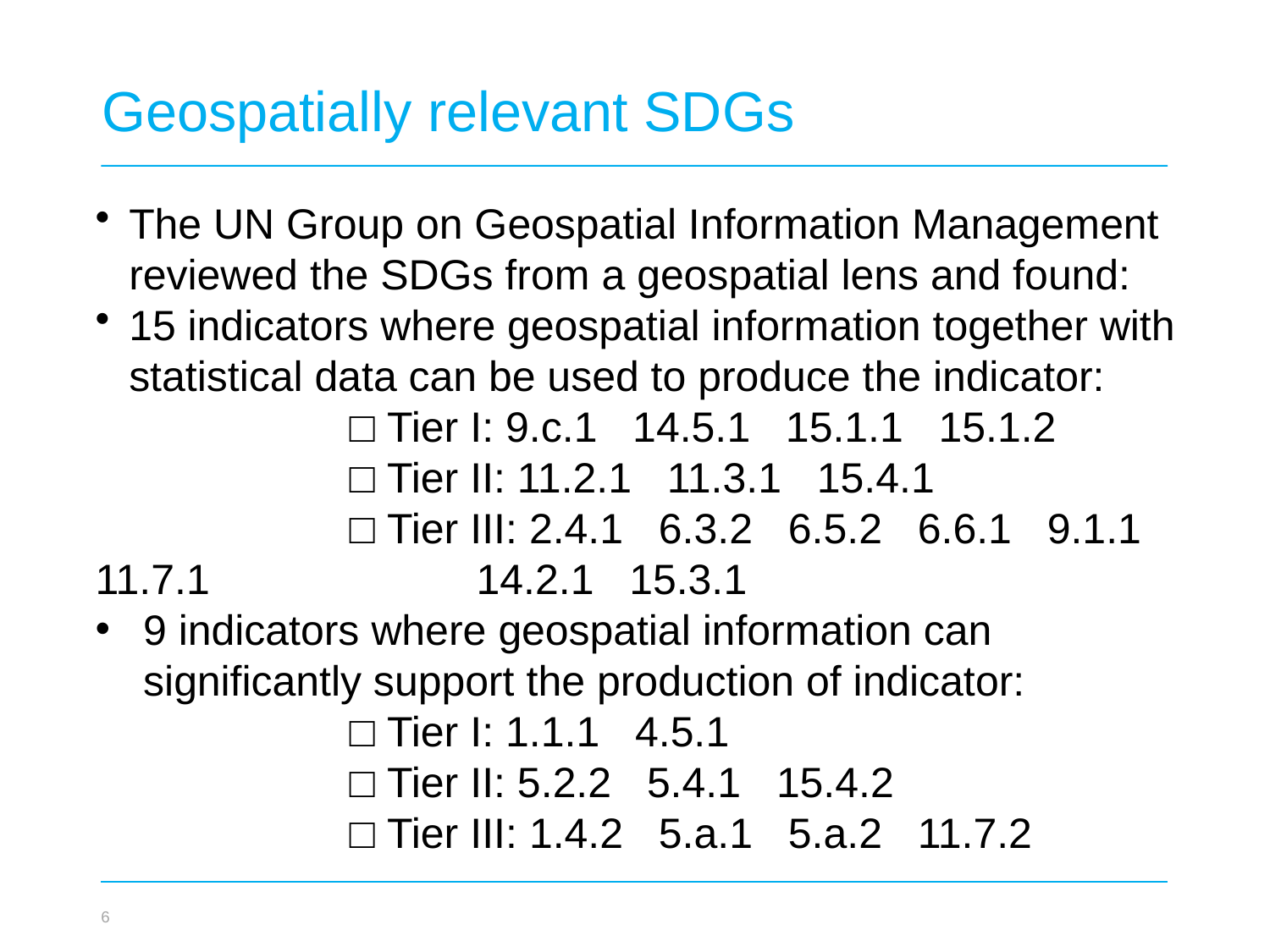

Geospatially relevant SDGs

The UN Group on Geospatial Information Management reviewed the SDGs from a geospatial lens and found:
15 indicators where geospatial information together with statistical data can be used to produce the indicator:
		□ Tier I: 9.c.1   14.5.1   15.1.1   15.1.2
		□ Tier II: 11.2.1   11.3.1   15.4.1
		□ Tier III: 2.4.1   6.3.2   6.5.2   6.6.1   9.1.1   11.7.1 			14.2.1   15.3.1
9 indicators where geospatial information can significantly support the production of indicator:
		□ Tier I: 1.1.1   4.5.1
		□ Tier II: 5.2.2   5.4.1   15.4.2
		□ Tier III: 1.4.2   5.a.1   5.a.2   11.7.2
Photo credit to be given
as shown alongside
(in black or in white)
© NABU/Holger Schulz

6